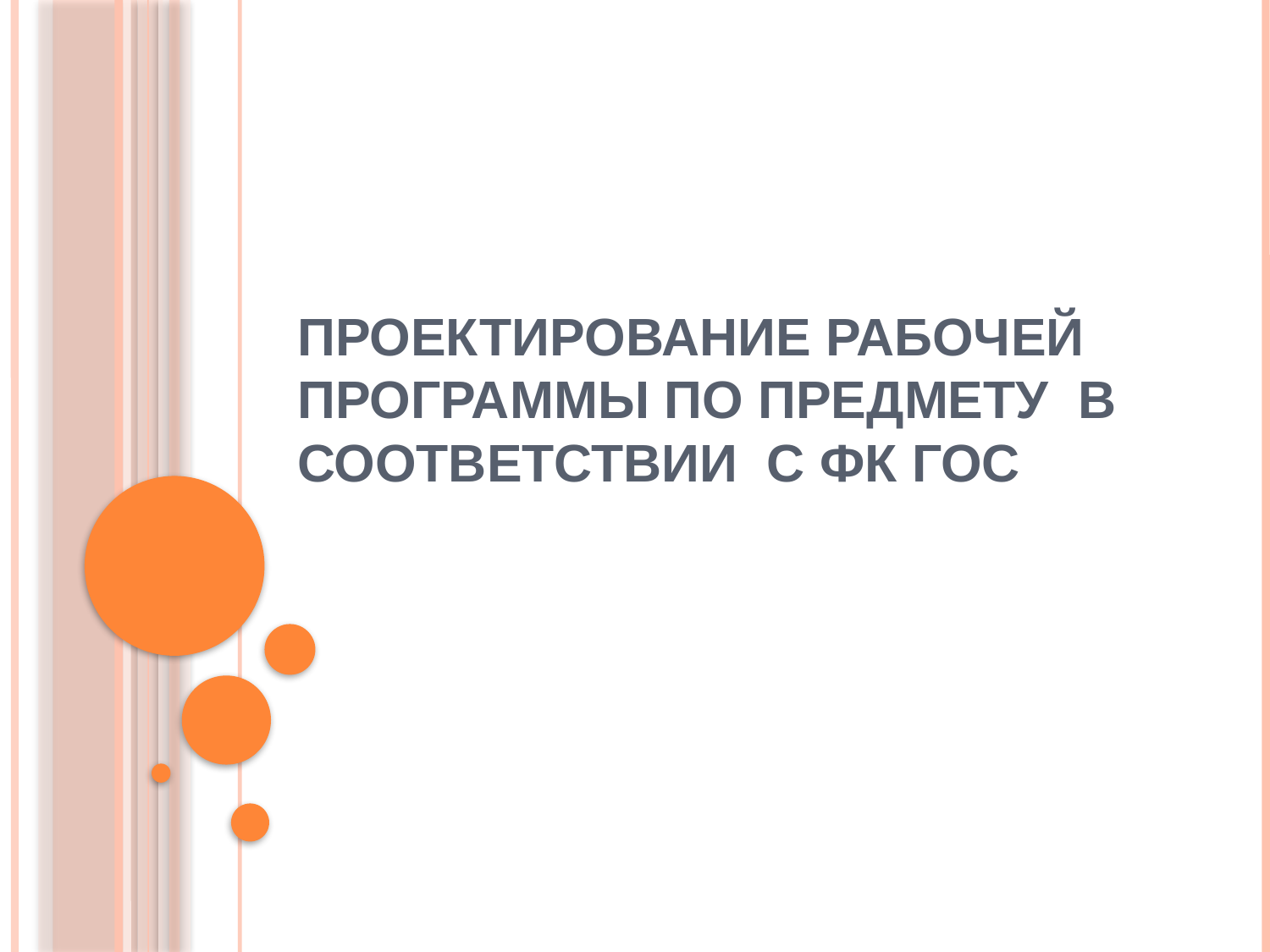

# Проектирование рабочей  программы по предмету  в соответствии  с ФК ГОС